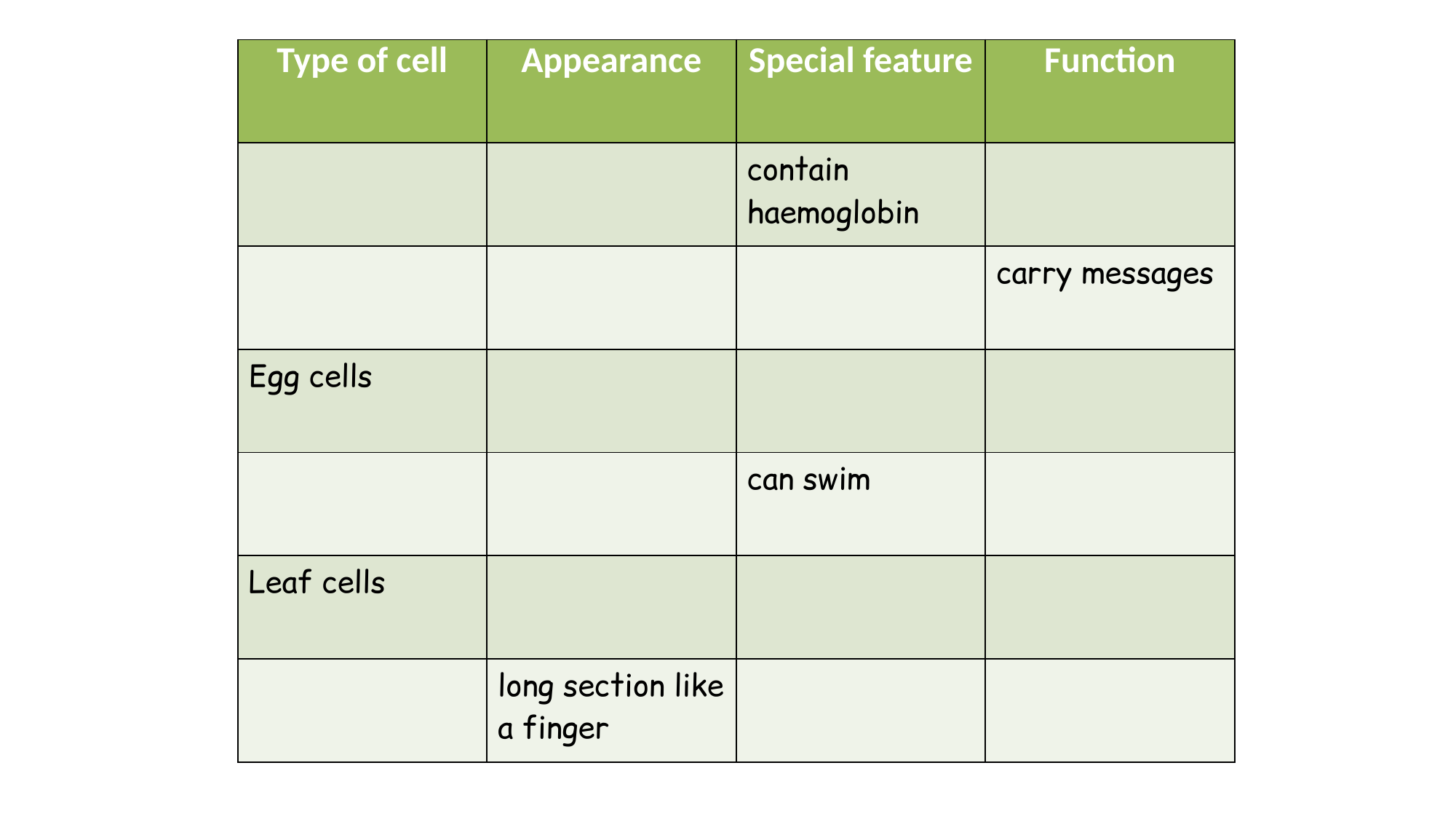

| Type of cell | Appearance | Special feature | Function |
| --- | --- | --- | --- |
|  |  | contain haemoglobin |  |
|  |  |  | carry messages |
| Egg cells |  |  |  |
|  |  | can swim |  |
| Leaf cells |  |  |  |
|  | long section like a finger |  |  |